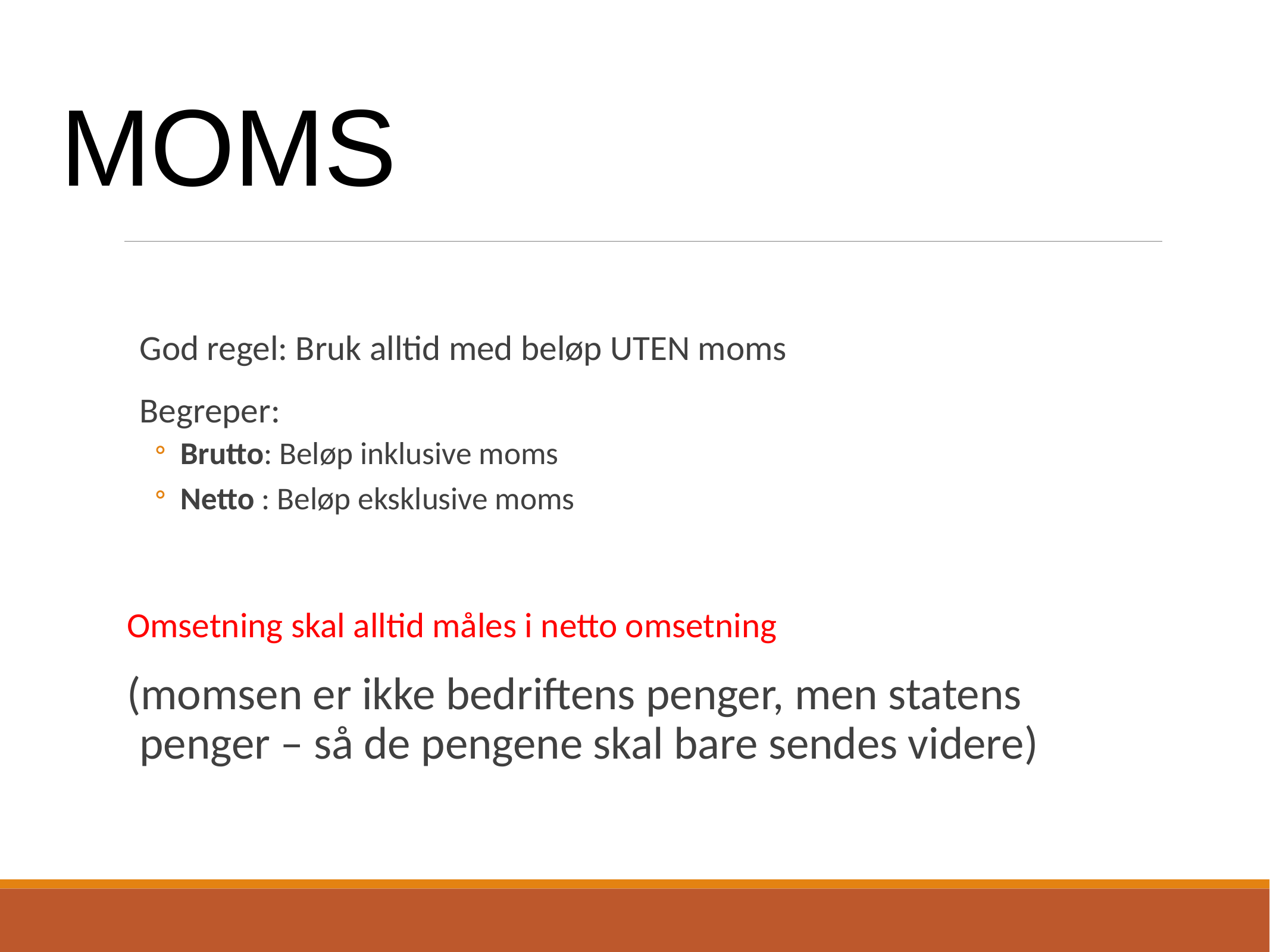

# MOMS

God regel: Bruk alltid med beløp UTEN moms
Begreper:
Brutto: Beløp inklusive moms
Netto : Beløp eksklusive moms

Omsetning skal alltid måles i netto omsetning
(momsen er ikke bedriftens penger, men statens penger – så de pengene skal bare sendes videre)